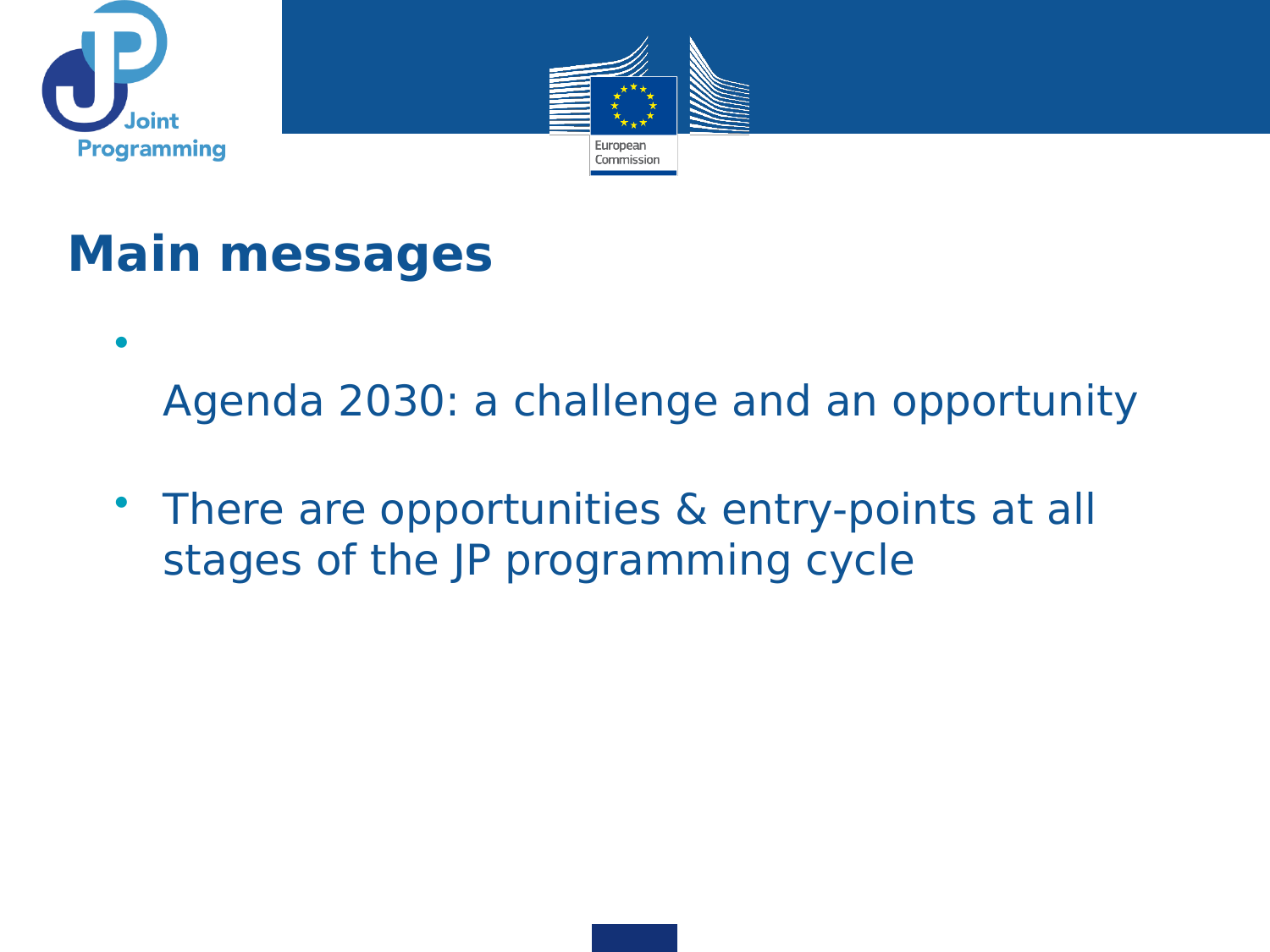

# Main messages
Agenda 2030: a challenge and an opportunity
There are opportunities & entry-points at all stages of the JP programming cycle